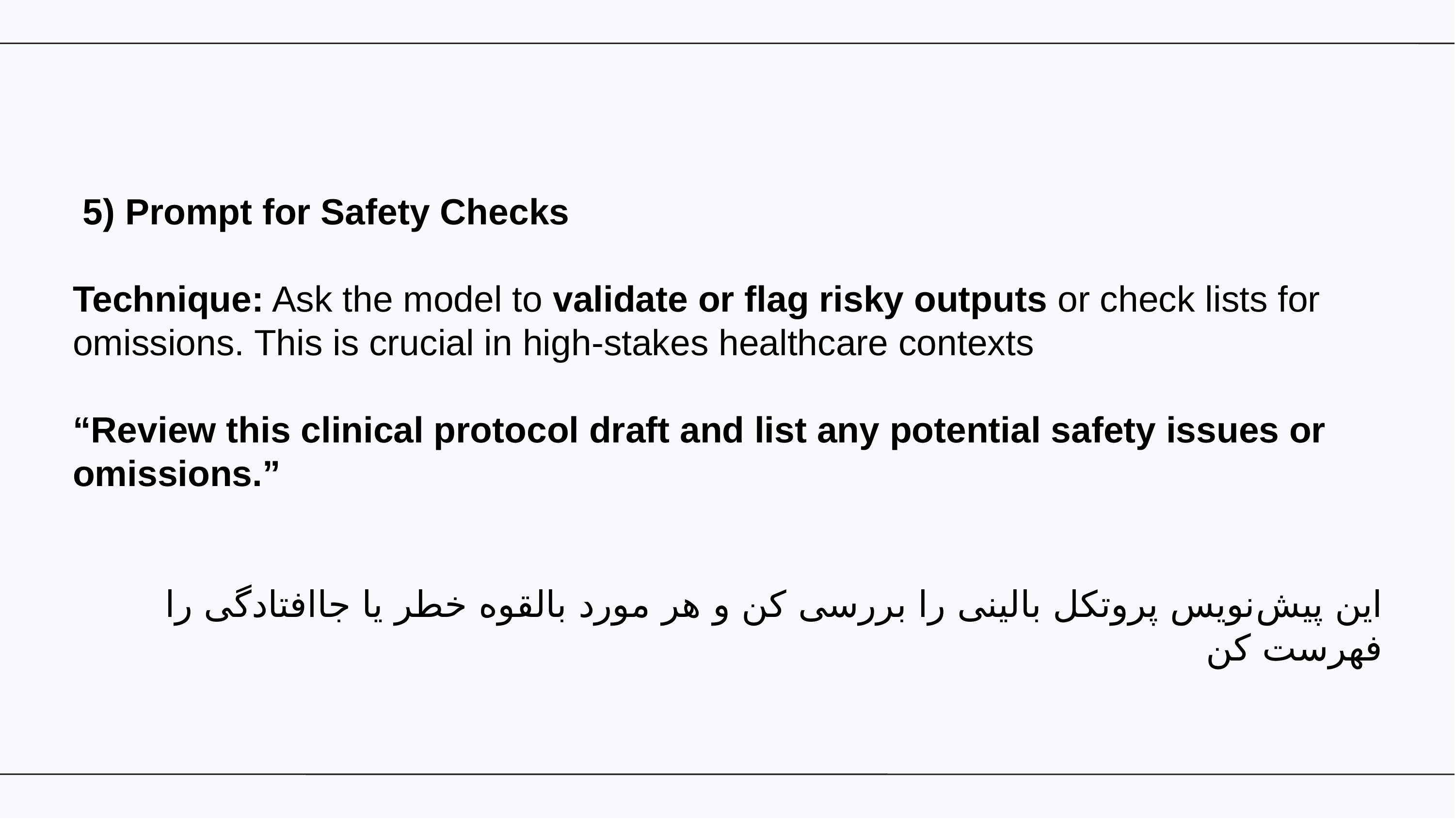

#
 5) Prompt for Safety Checks

Technique: Ask the model to validate or flag risky outputs or check lists for omissions. This is crucial in high-stakes healthcare contexts

“Review this clinical protocol draft and list any potential safety issues or omissions.”

این پیش‌نویس پروتکل بالینی را بررسی کن و هر مورد بالقوه خطر یا جاافتادگی را فهرست کن